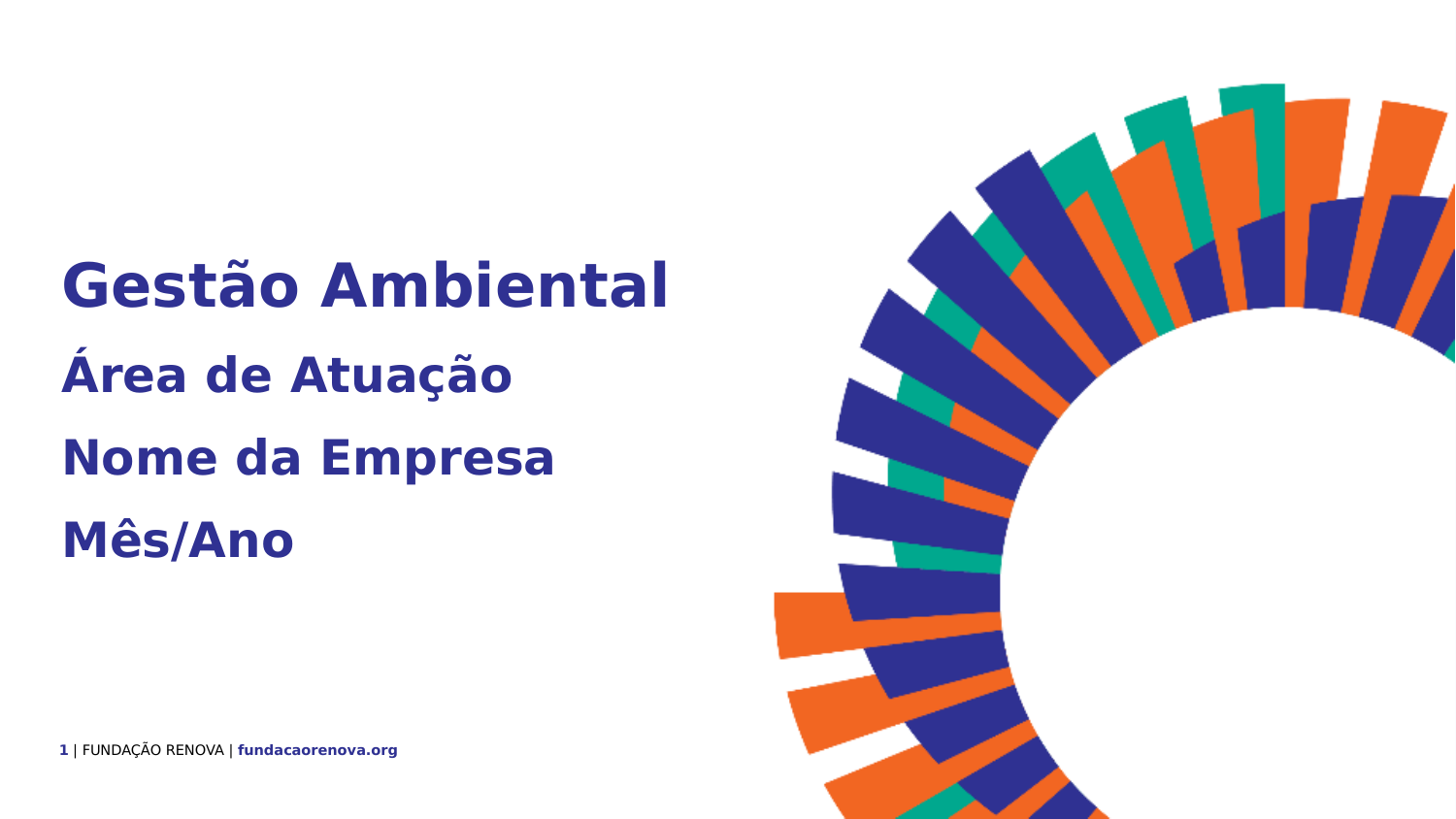

Gestão Ambiental
Área de Atuação
Nome da Empresa
Mês/Ano